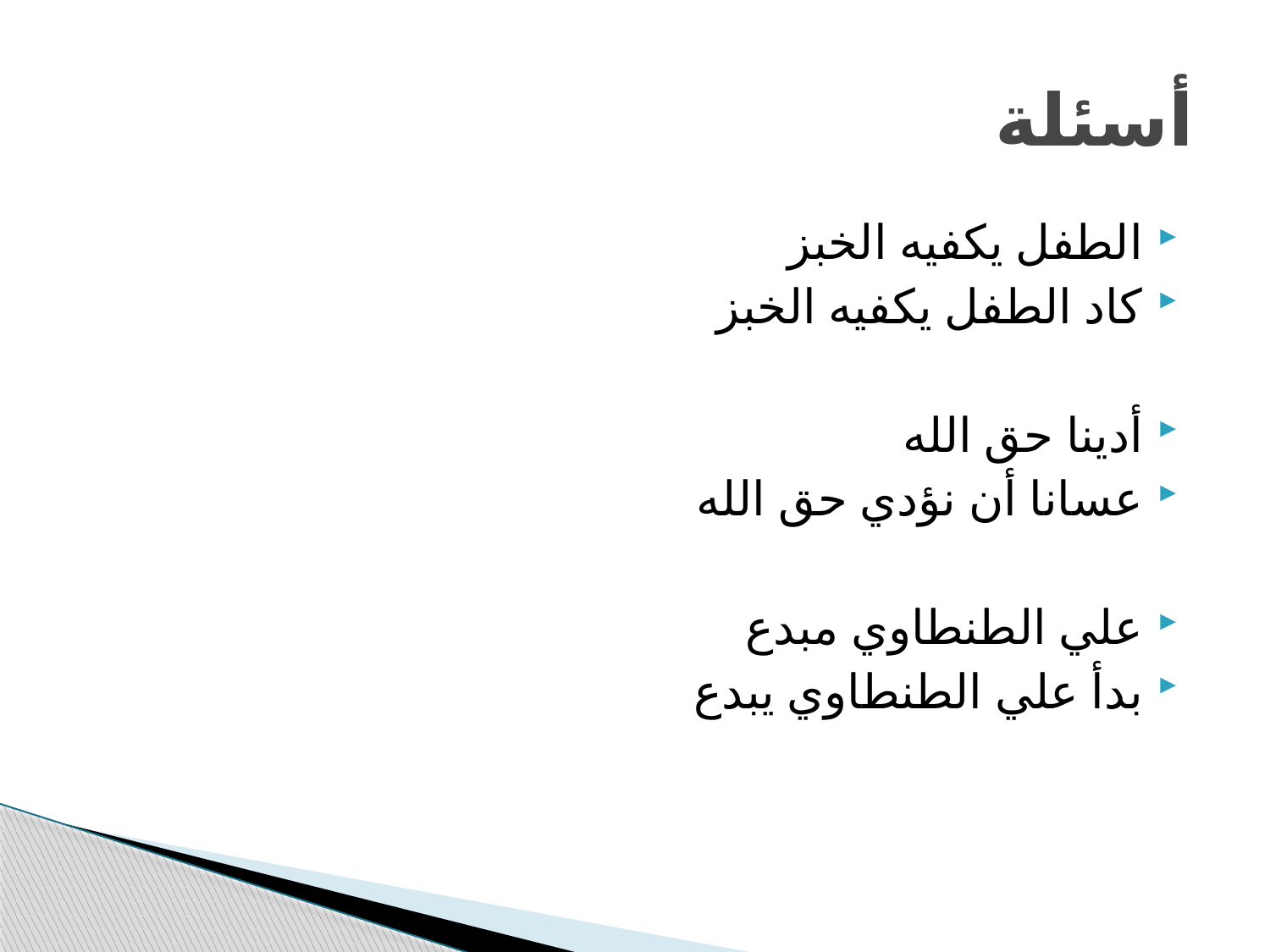

# أسئلة
الطفل يكفيه الخبز
كاد الطفل يكفيه الخبز

أدينا حق الله
عسانا أن نؤدي حق الله

علي الطنطاوي مبدع
بدأ علي الطنطاوي يبدع